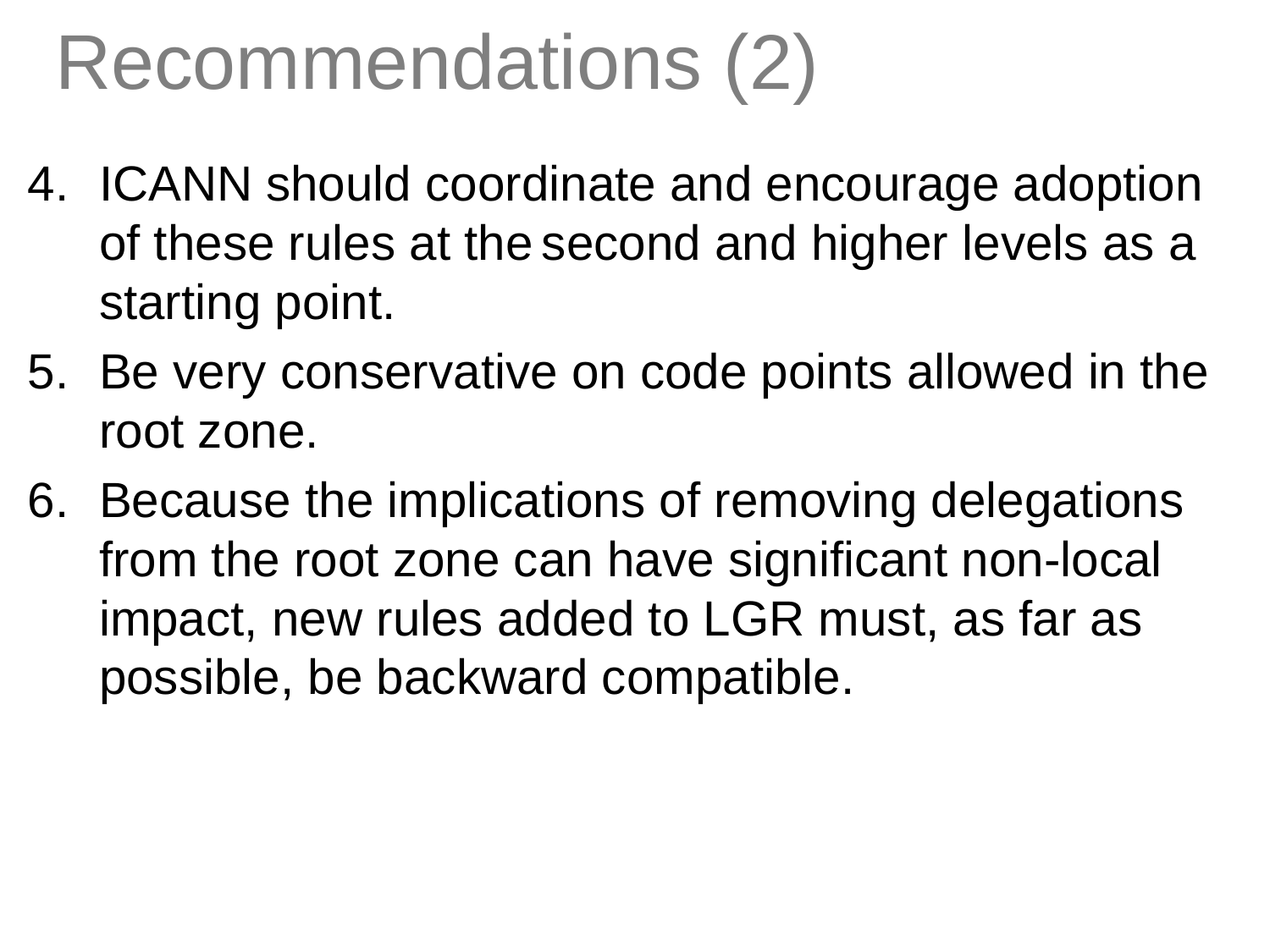

# Recommendations (2)
ICANN should coordinate and encourage adoption of these rules at the second and higher levels as a starting point.
Be very conservative on code points allowed in the root zone.
Because the implications of removing delegations from the root zone can have significant non-local impact, new rules added to LGR must, as far as possible, be backward compatible.

32